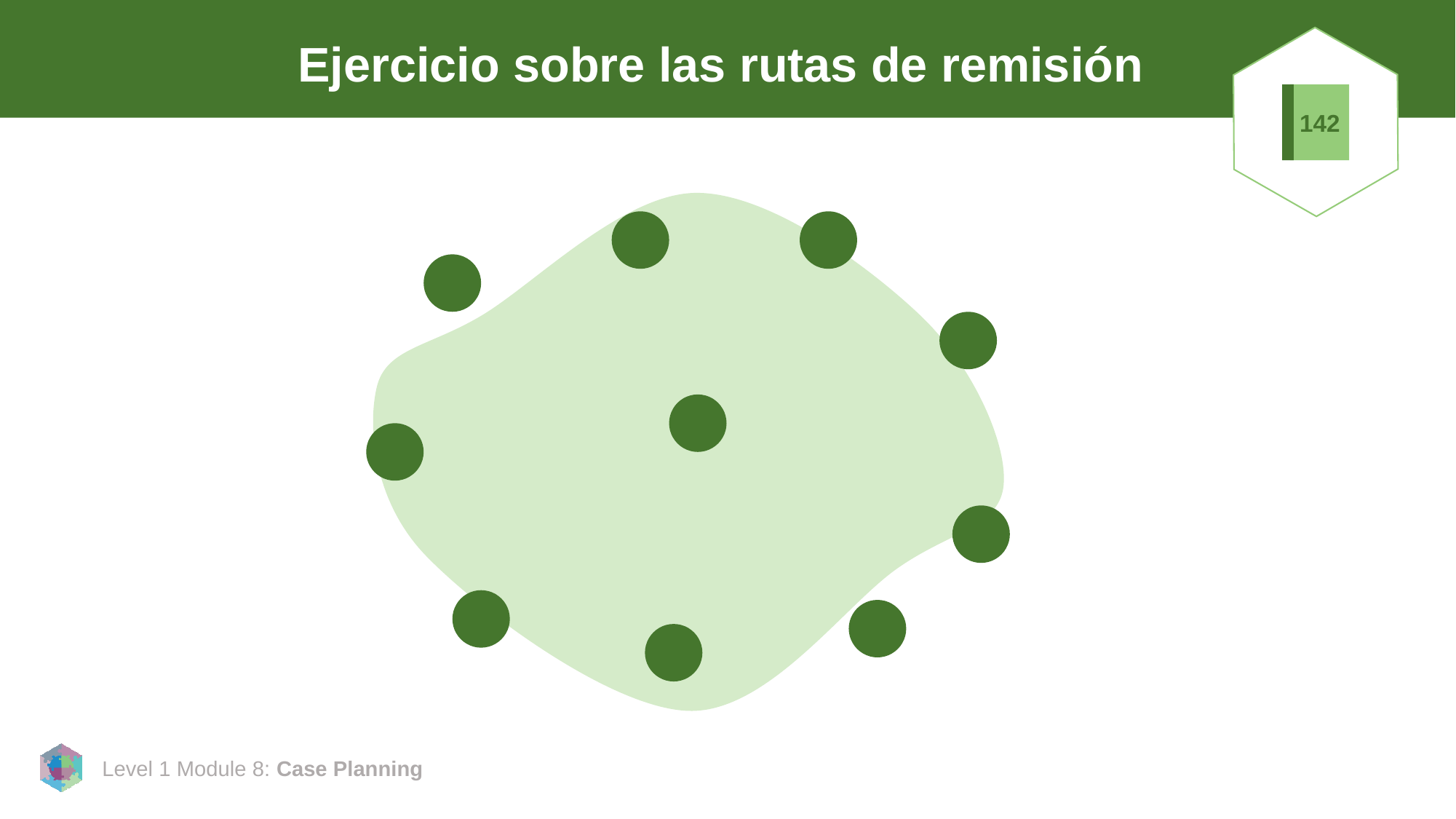

# Ejercicio sobre las rutas de remisión

142